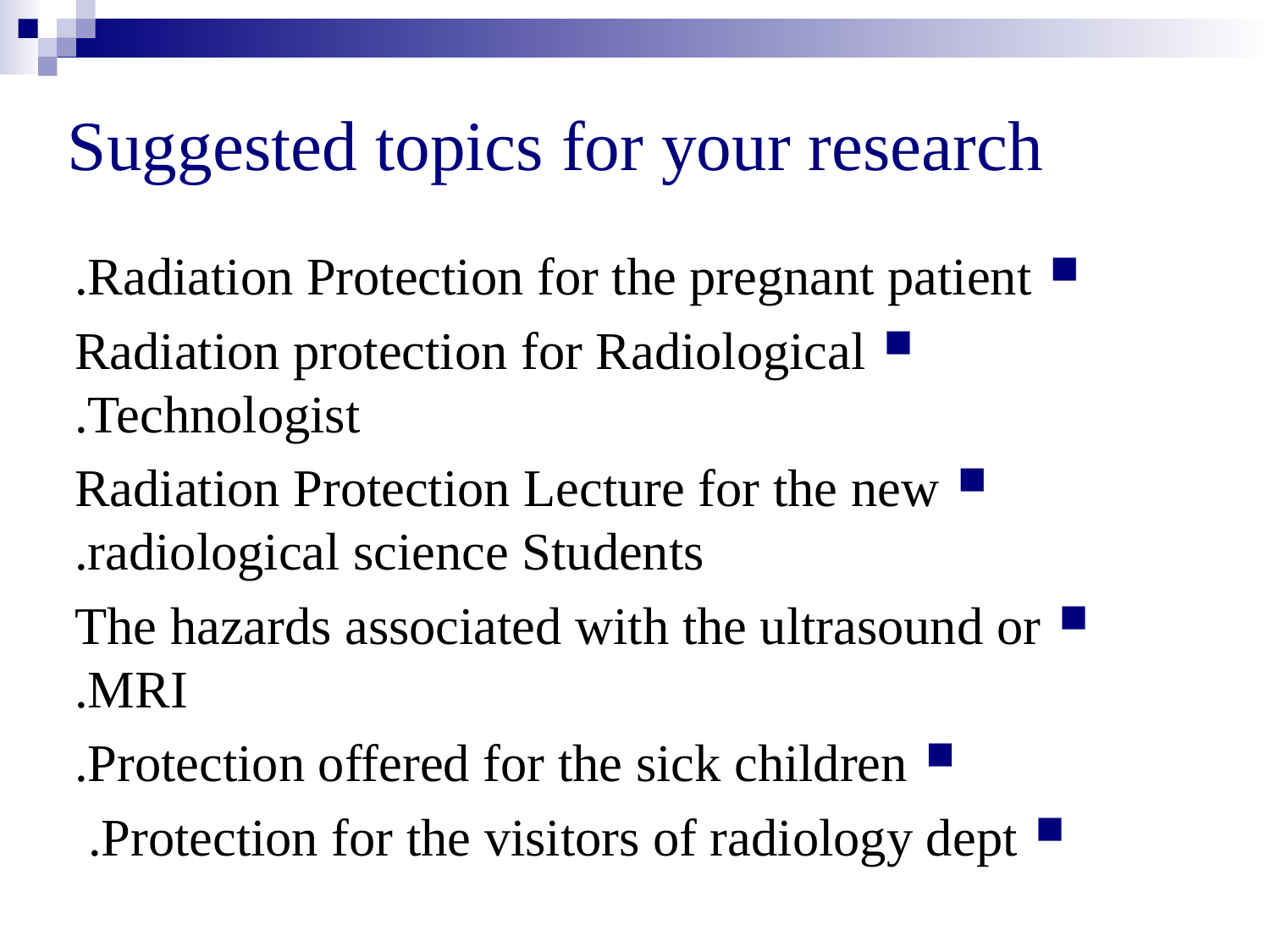

Suggested topics for your research
Radiation Protection for the pregnant patient.
Radiation protection for Radiological Technologist.
Radiation Protection Lecture for the new radiological science Students.
The hazards associated with the ultrasound or MRI.
Protection offered for the sick children.
Protection for the visitors of radiology dept.